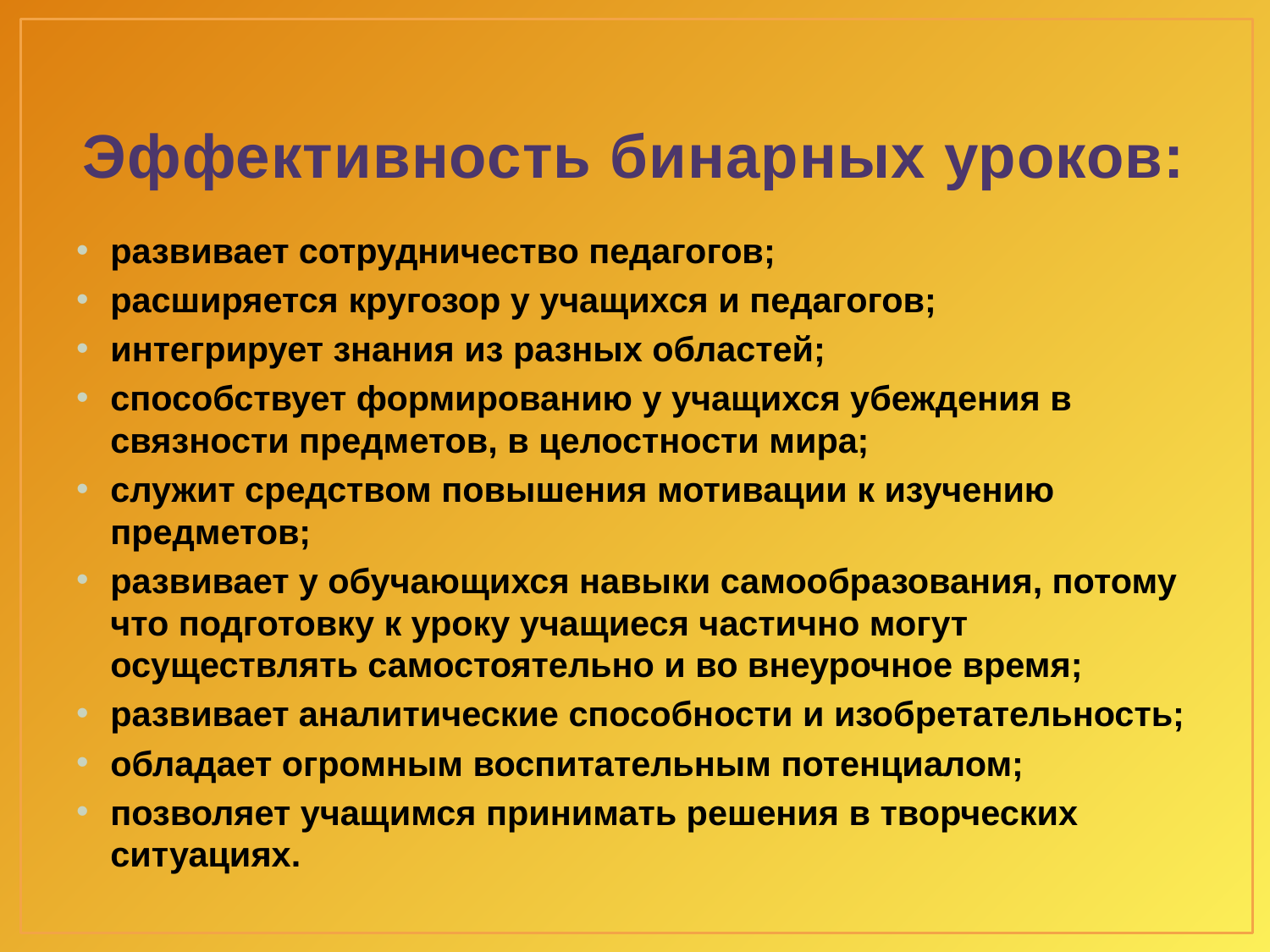

# Эффективность бинарных уроков:
развивает сотрудничество педагогов;
расширяется кругозор у учащихся и педагогов;
интегрирует знания из разных областей;
способствует формированию у учащихся убеждения в связности предметов, в целостности мира;
служит средством повышения мотивации к изучению предметов;
развивает у обучающихся навыки самообразования, потому что подготовку к уроку учащиеся частично могут осуществлять самостоятельно и во внеурочное время;
развивает аналитические способности и изобретательность;
обладает огромным воспитательным потенциалом;
позволяет учащимся принимать решения в творческих ситуациях.